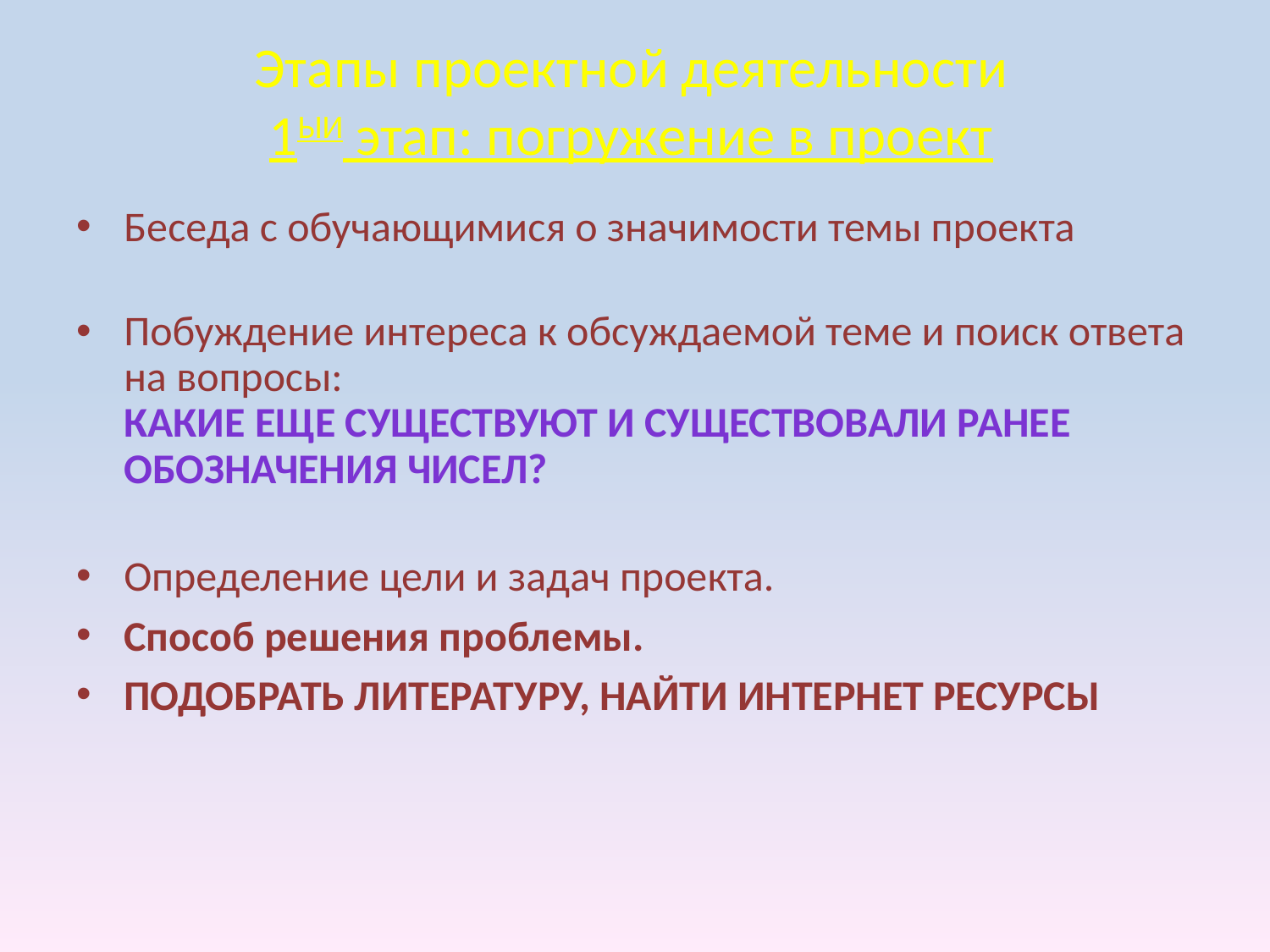

# Этапы проектной деятельности 1ЫИ этап: погружение в проект
Беседа с обучающимися о значимости темы проекта
Побуждение интереса к обсуждаемой теме и поиск ответа на вопросы:
какие еще существуют и существовали ранее обозначения чисел?

Определение цели и задач проекта.
Способ решения проблемы.
ПОДОБРАТЬ ЛИТЕРАТУРУ, НАЙТИ ИНТЕРНЕТ РЕСУРСЫ